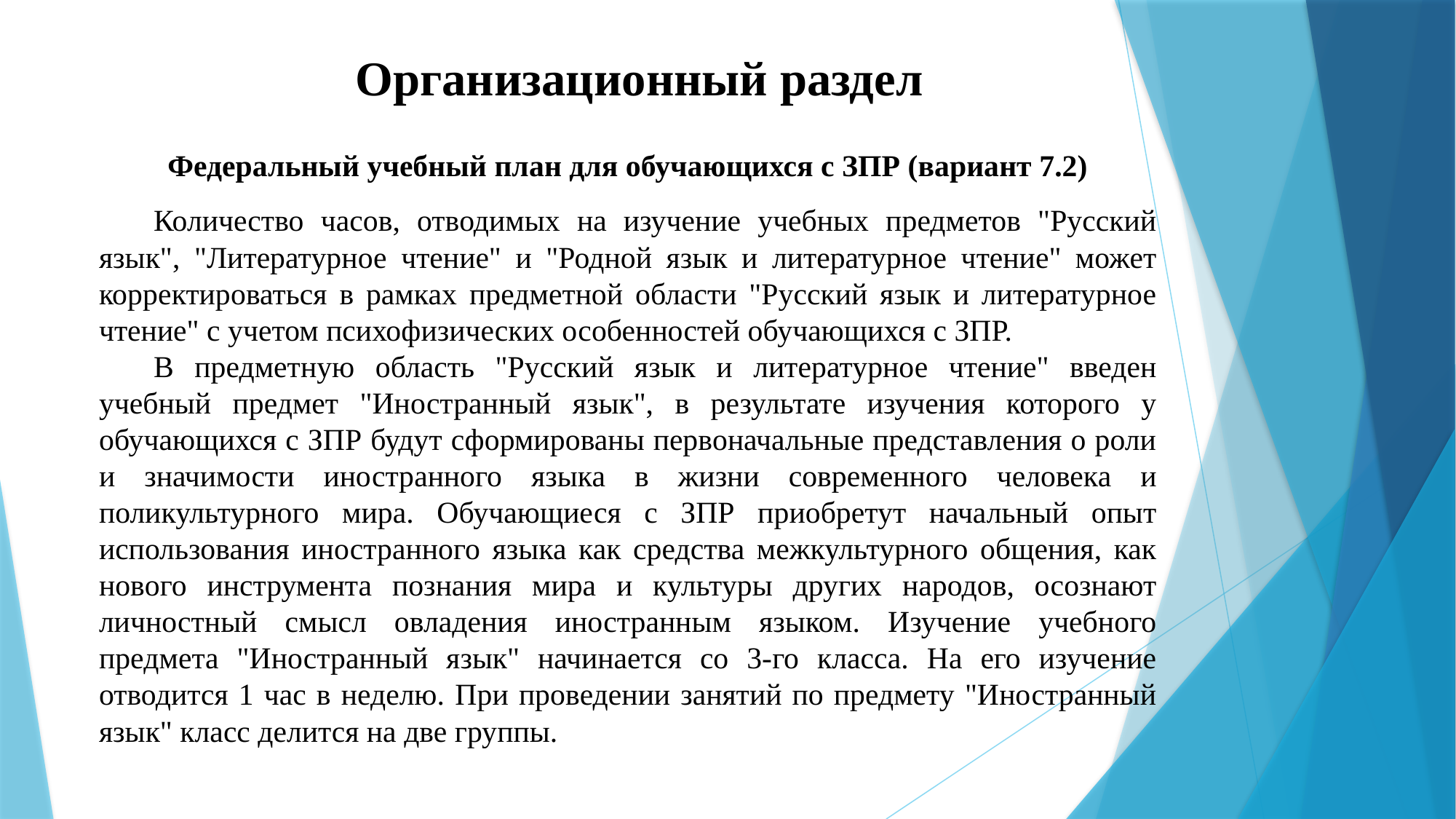

# Организационный раздел
Федеральный учебный план для обучающихся с ЗПР (вариант 7.2)
Количество часов, отводимых на изучение учебных предметов "Русский язык", "Литературное чтение" и "Родной язык и литературное чтение" может корректироваться в рамках предметной области "Русский язык и литературное чтение" с учетом психофизических особенностей обучающихся с ЗПР.
В предметную область "Русский язык и литературное чтение" введен учебный предмет "Иностранный язык", в результате изучения которого у обучающихся с ЗПР будут сформированы первоначальные представления о роли и значимости иностранного языка в жизни современного человека и поликультурного мира. Обучающиеся с ЗПР приобретут начальный опыт использования иностранного языка как средства межкультурного общения, как нового инструмента познания мира и культуры других народов, осознают личностный смысл овладения иностранным языком. Изучение учебного предмета "Иностранный язык" начинается со 3-го класса. На его изучение отводится 1 час в неделю. При проведении занятий по предмету "Иностранный язык" класс делится на две группы.